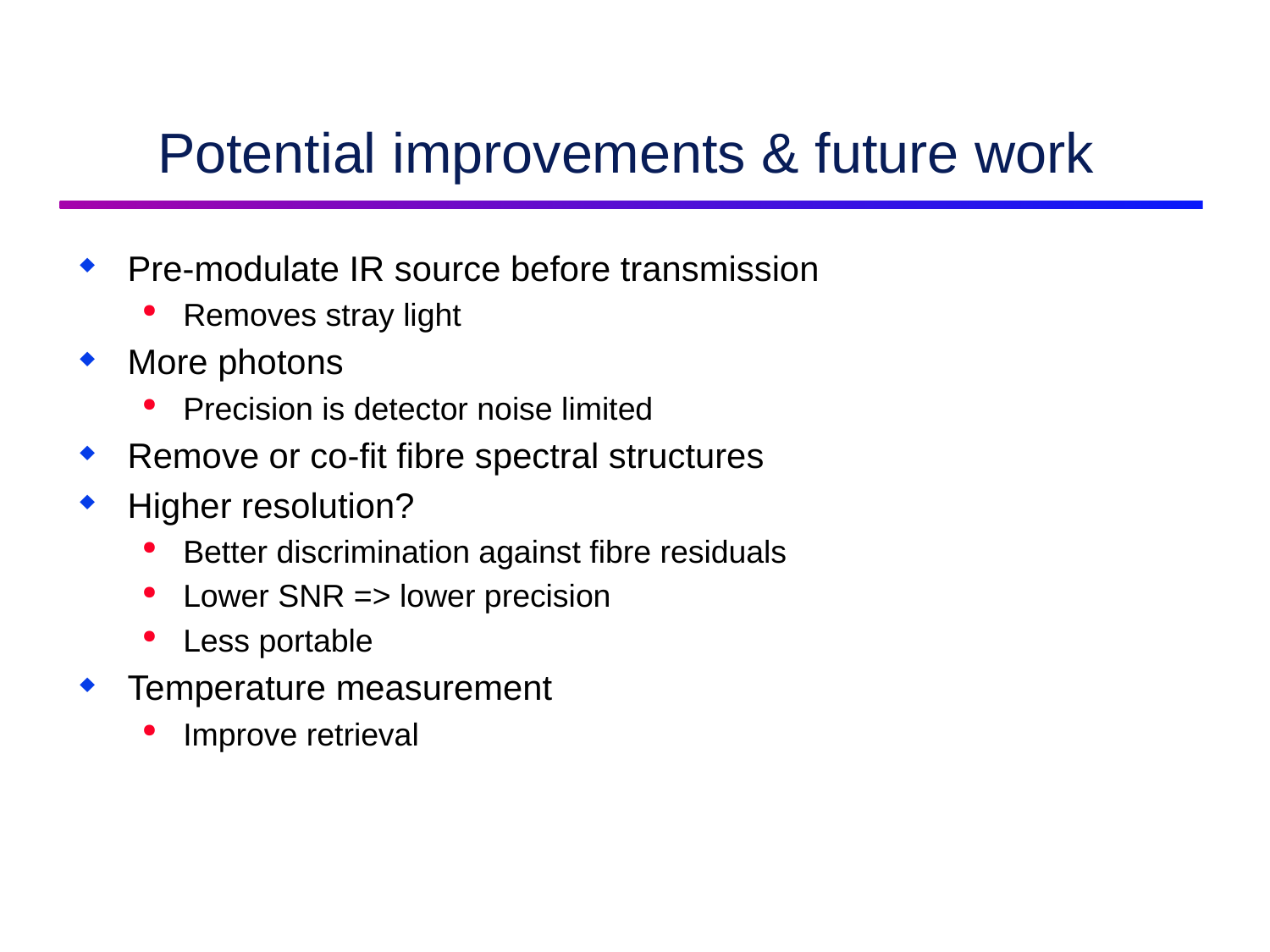

# Potential improvements & future work
Pre-modulate IR source before transmission
Removes stray light
More photons
Precision is detector noise limited
Remove or co-fit fibre spectral structures
Higher resolution?
Better discrimination against fibre residuals
Lower SNR => lower precision
Less portable
Temperature measurement
Improve retrieval